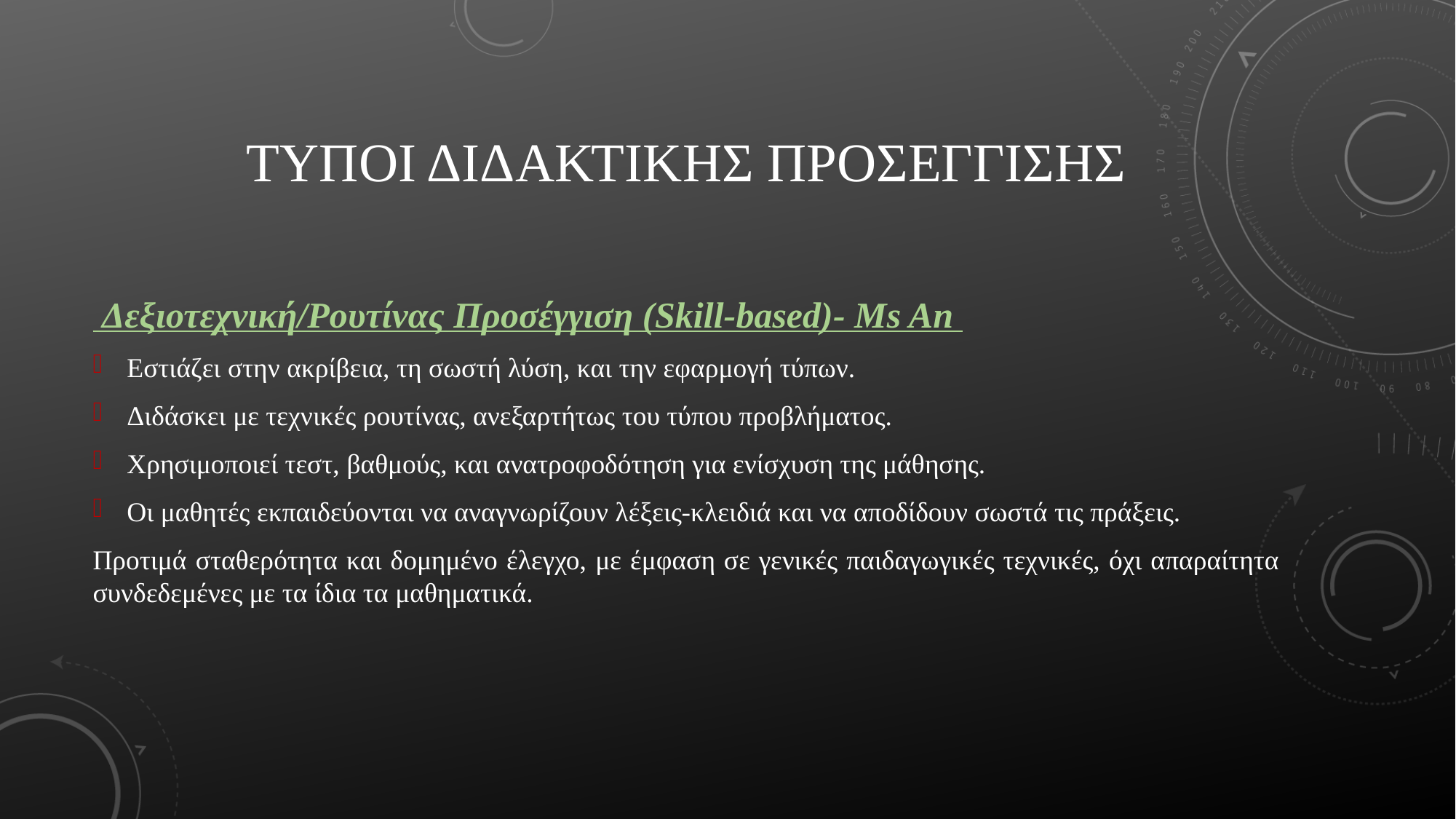

# Τυποι διδακτικησ προσεγγισησ
 Δεξιοτεχνική/Ρουτίνας Προσέγγιση (Skill-based)- Ms An
Εστιάζει στην ακρίβεια, τη σωστή λύση, και την εφαρμογή τύπων.
Διδάσκει με τεχνικές ρουτίνας, ανεξαρτήτως του τύπου προβλήματος.
Χρησιμοποιεί τεστ, βαθμούς, και ανατροφοδότηση για ενίσχυση της μάθησης.
Οι μαθητές εκπαιδεύονται να αναγνωρίζουν λέξεις-κλειδιά και να αποδίδουν σωστά τις πράξεις.
Προτιμά σταθερότητα και δομημένο έλεγχο, με έμφαση σε γενικές παιδαγωγικές τεχνικές, όχι απαραίτητα συνδεδεμένες με τα ίδια τα μαθηματικά.